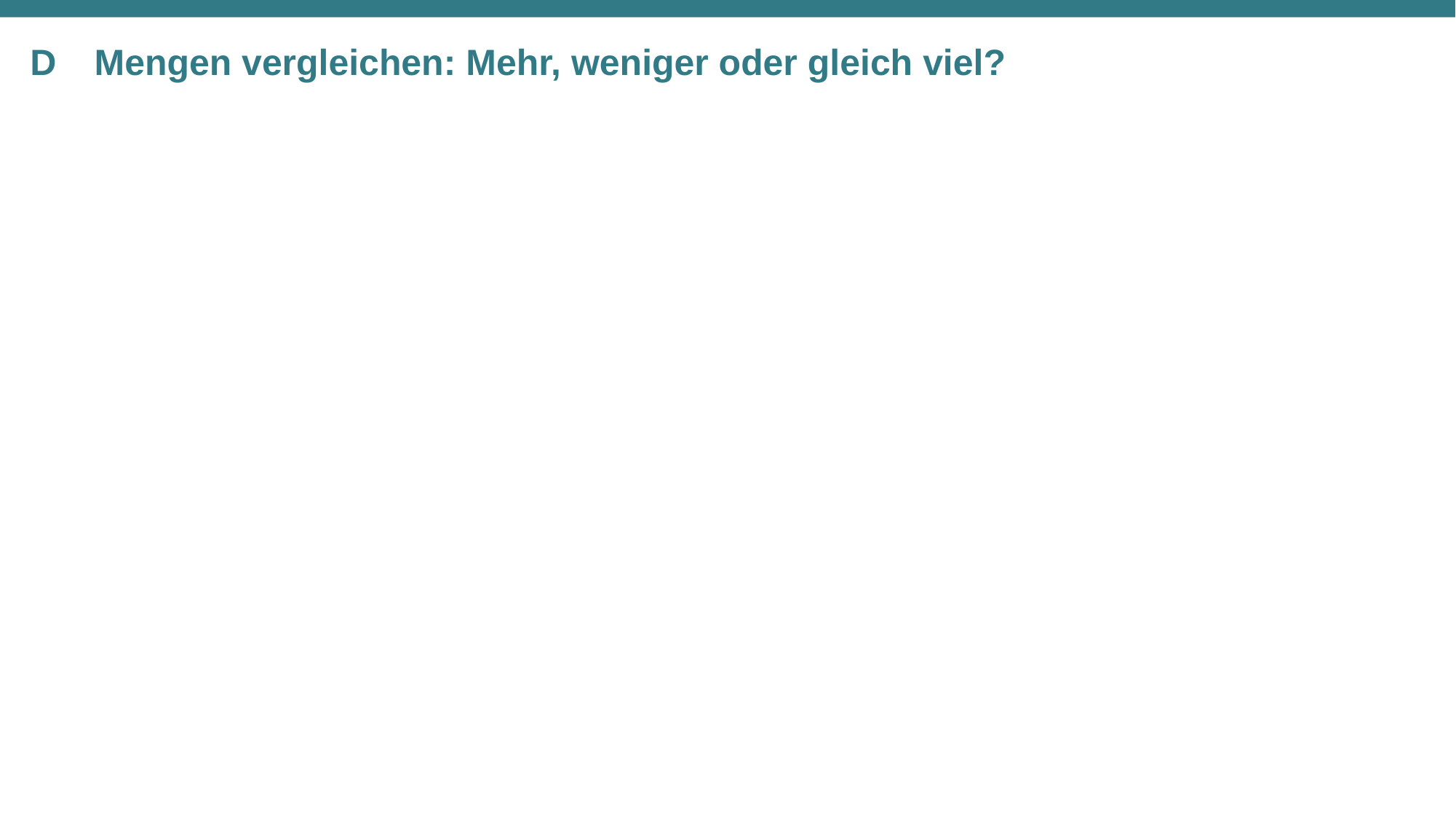

# D	 Mengen vergleichen: Mehr, weniger oder gleich viel?